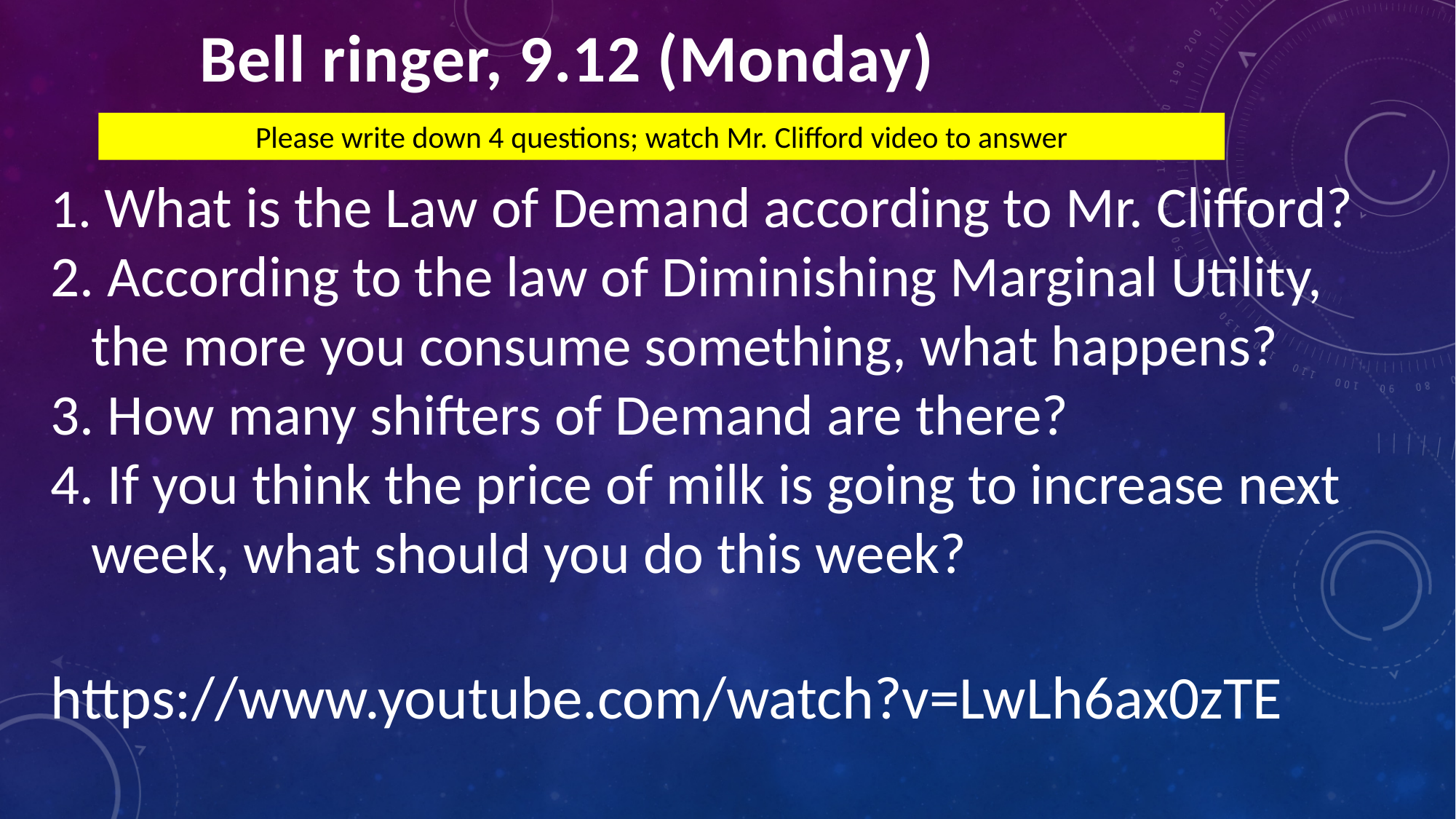

Bell ringer, 9.12 (Monday)
Please write down 4 questions; watch Mr. Clifford video to answer
 What is the Law of Demand according to Mr. Clifford?
 According to the law of Diminishing Marginal Utility, the more you consume something, what happens?
 How many shifters of Demand are there?
 If you think the price of milk is going to increase next week, what should you do this week?

https://www.youtube.com/watch?v=LwLh6ax0zTE